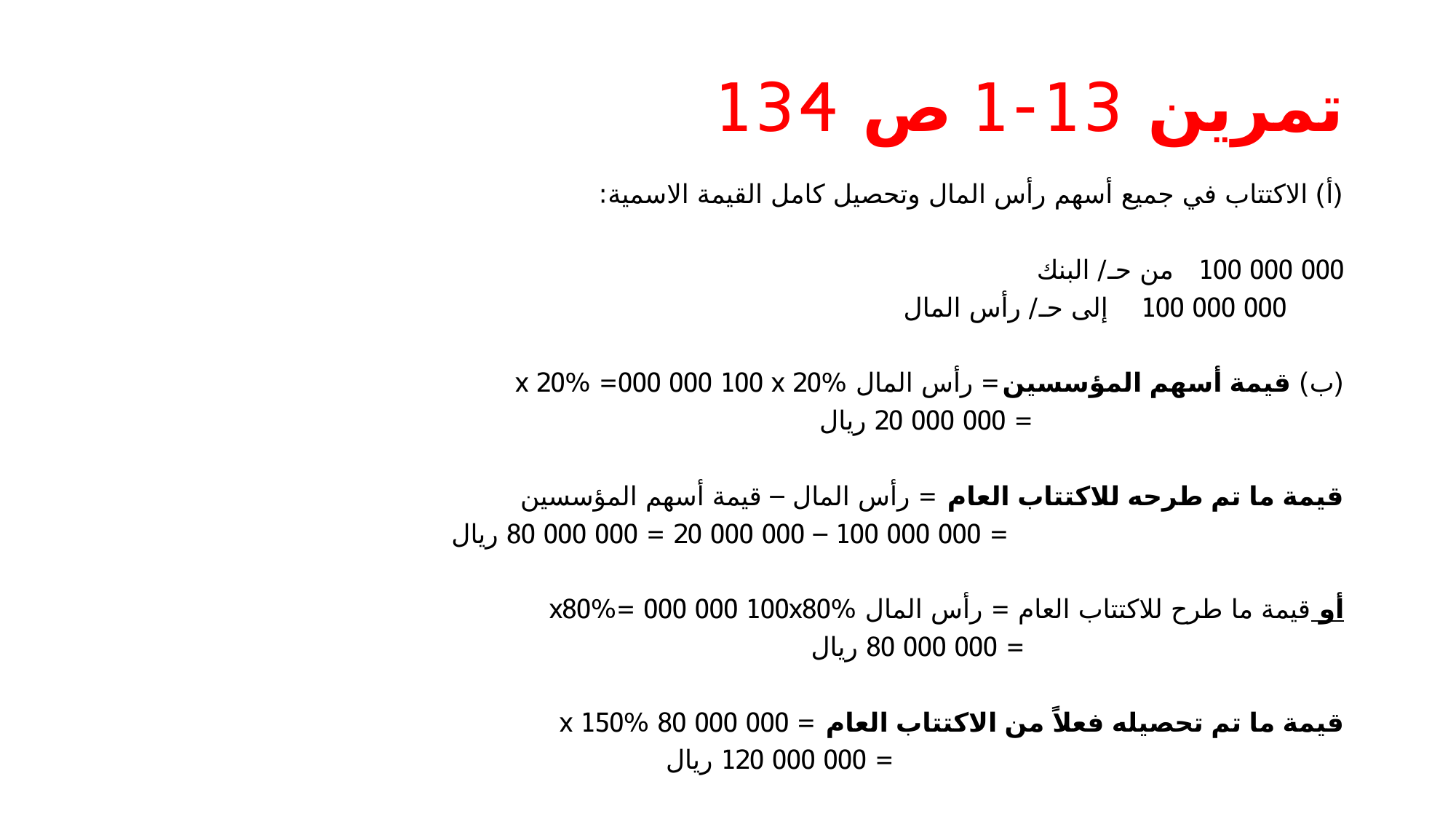

# تمرين 13-1 ص 134
(أ) الاكتتاب في جميع أسهم رأس المال وتحصيل كامل القيمة الاسمية:

000 000 100   من حـ/ البنك
       000 000 100    إلى حـ/ رأس المال

(ب) قيمة أسهم المؤسسين= رأس المال x 20% =000 000 100 x 20%
                                      = 000 000 20 ريال

قيمة ما تم طرحه للاكتتاب العام = رأس المال – قيمة أسهم المؤسسين
                                         = 000 000 100 – 000 000 20 = 000 000 80 ريال

أو قيمة ما طرح للاكتتاب العام = رأس المال x80%= 000 000 100x80%
                                       = 000 000 80 ريال

قيمة ما تم تحصيله فعلاً من الاكتتاب العام = 000 000 80 x 150%
                                                       = 000 000 120 ريال